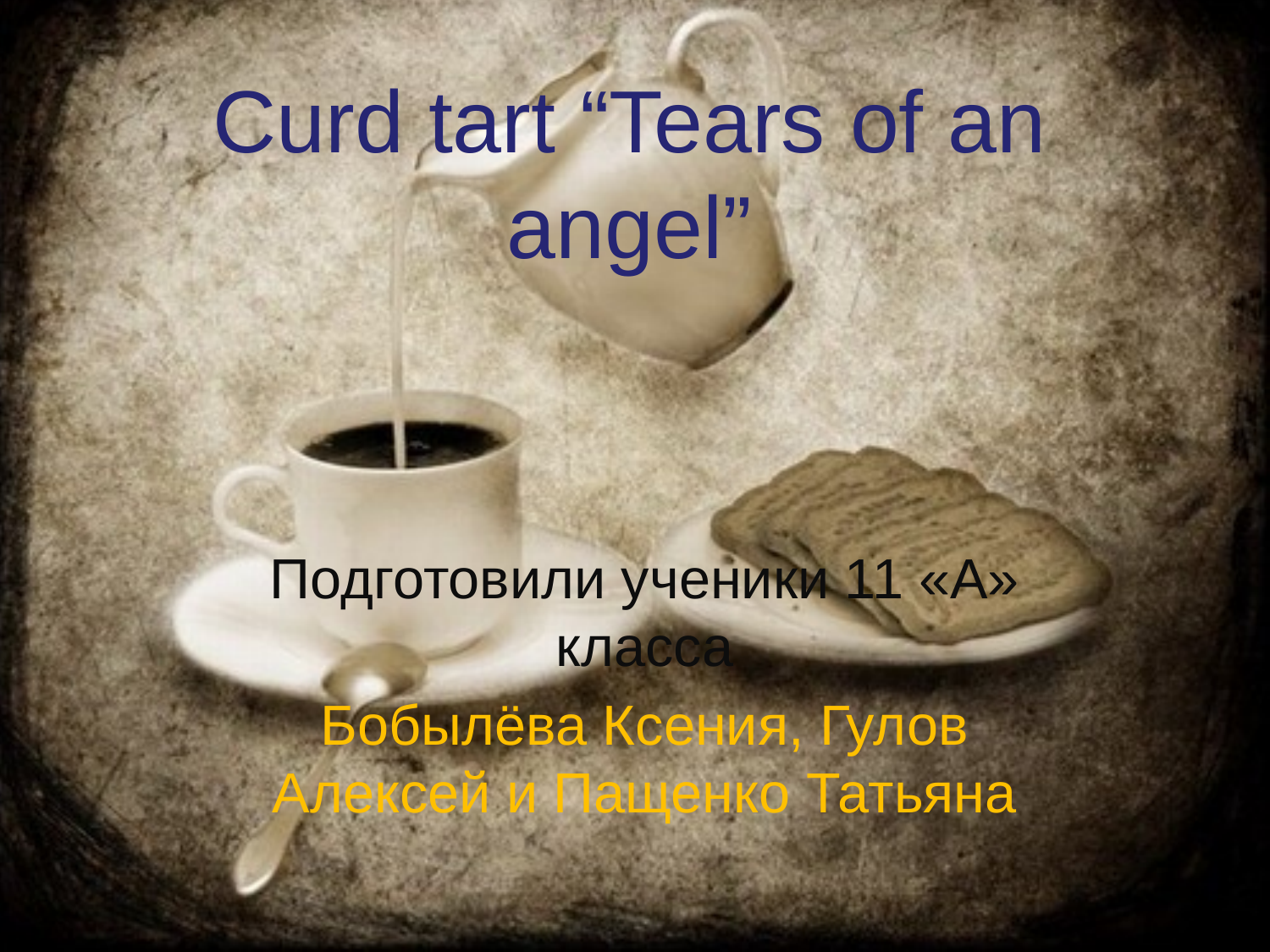

# Curd tart “Tears of an angel”
Подготовили ученики 11 «А» класса
Бобылёва Ксения, Гулов Алексей и Пащенко Татьяна